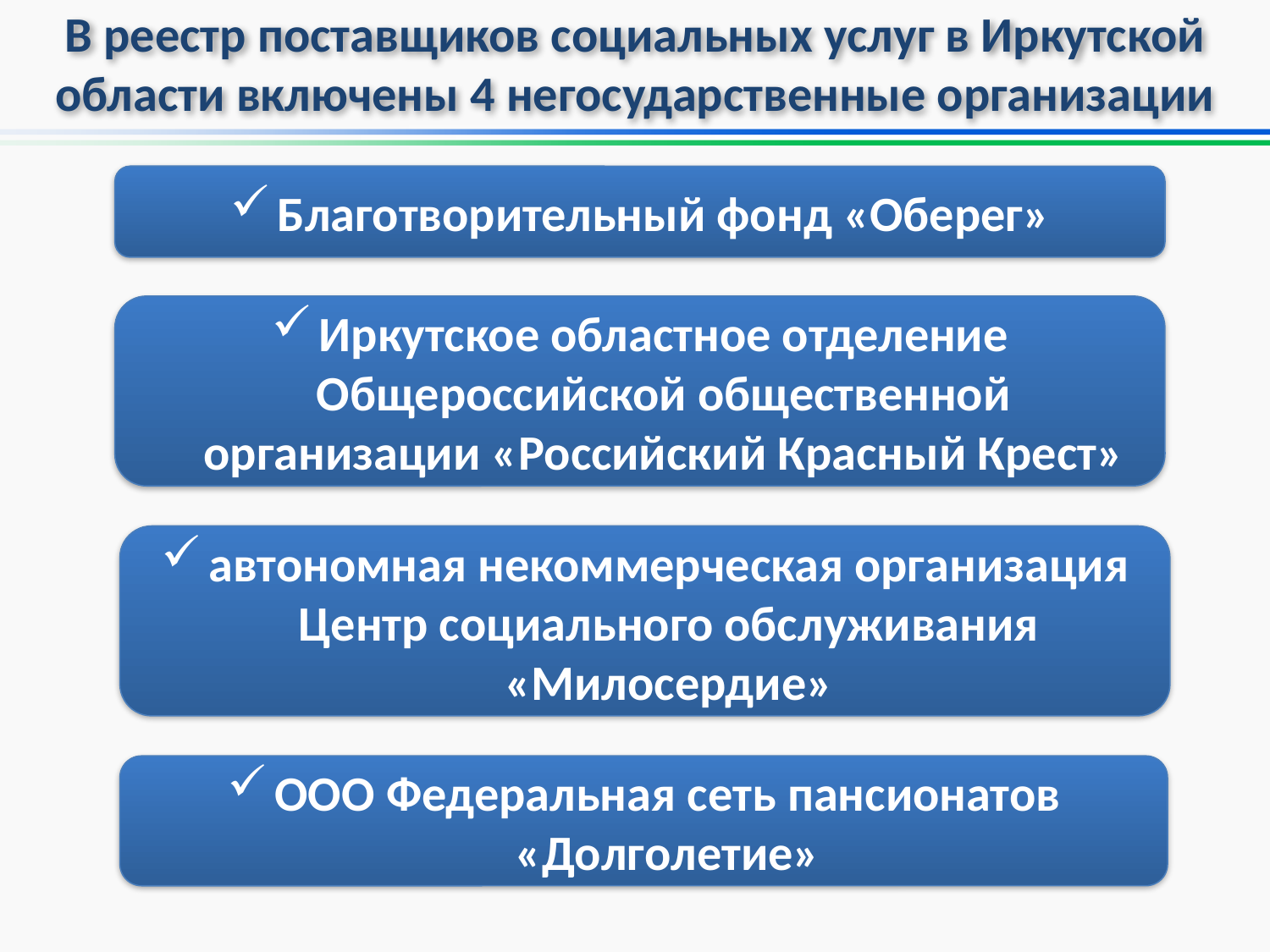

В реестр поставщиков социальных услуг в Иркутской области включены 4 негосударственные организации
Благотворительный фонд «Оберег»
Иркутское областное отделение Общероссийской общественной организации «Российский Красный Крест»
автономная некоммерческая организация Центр социального обслуживания «Милосердие»
ООО Федеральная сеть пансионатов «Долголетие»